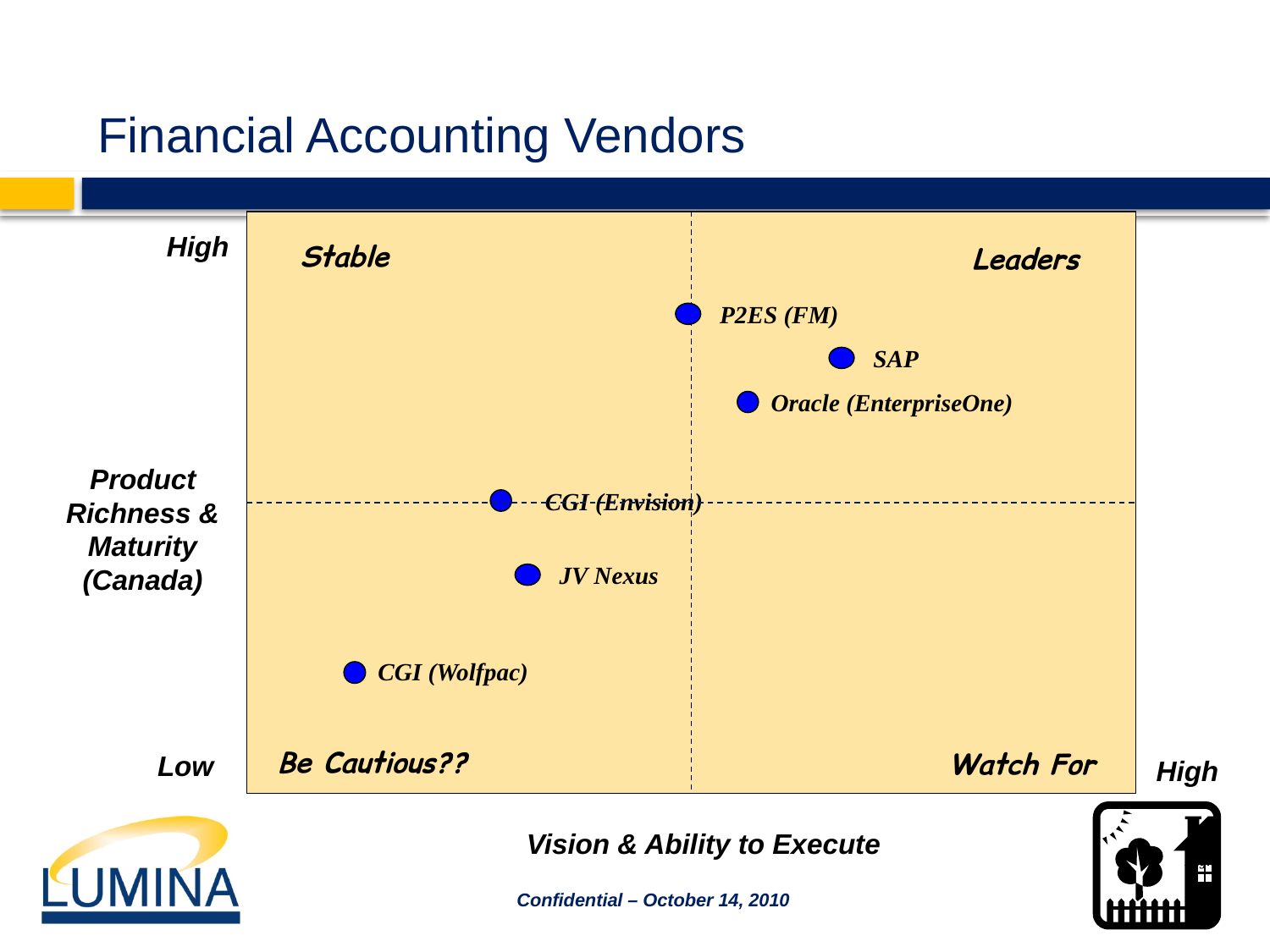

# Financial Accounting Vendors

High
Stable
Leaders
P2ES (FM)

SAP

Oracle (EnterpriseOne)

Product Richness & Maturity
(Canada)
CGI (Envision)

JV Nexus

CGI (Wolfpac)

Be Cautious??
Watch For
Low
High

Vision & Ability to Execute
High